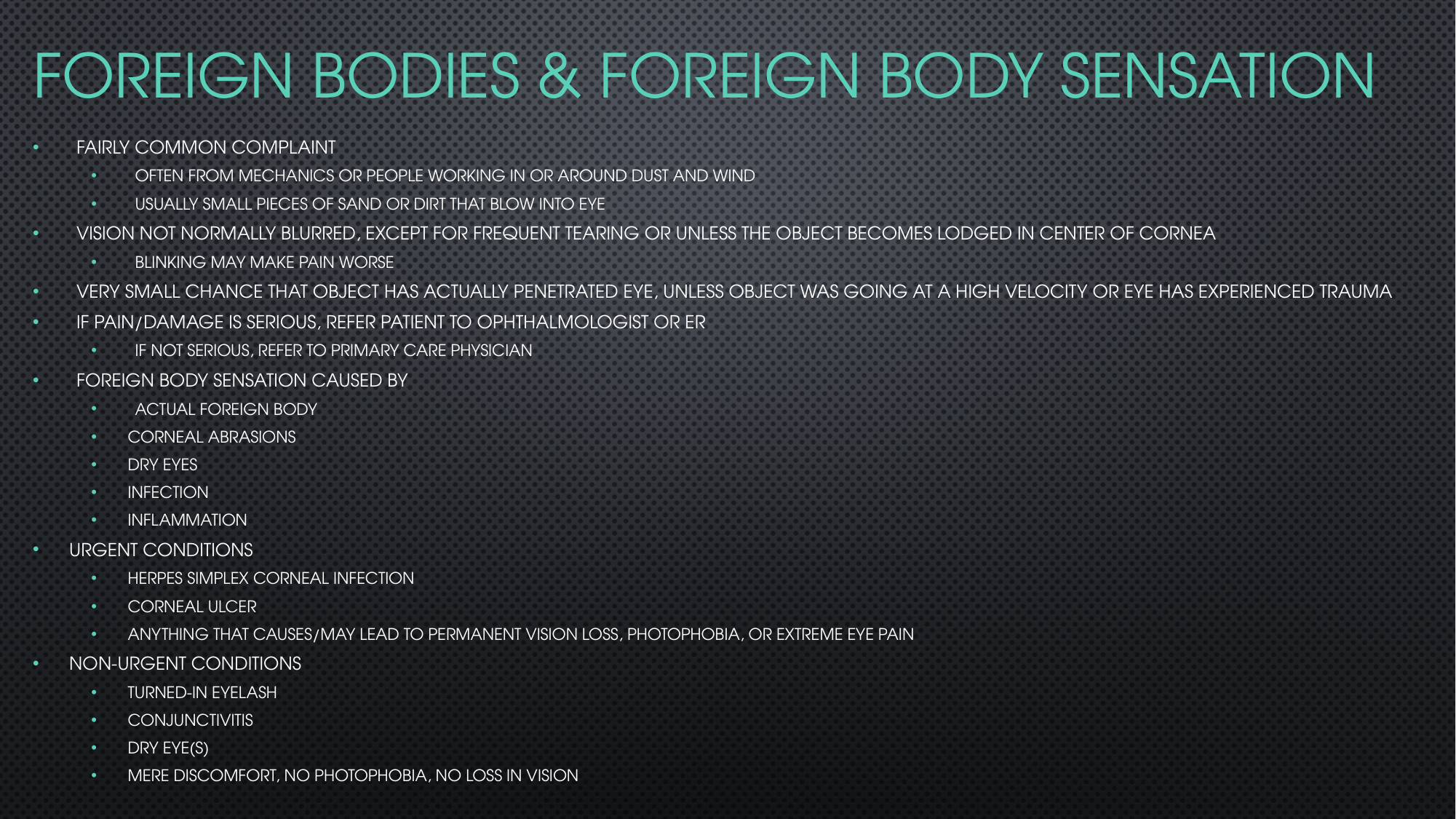

# Foreign Bodies & foreign body Sensation
Fairly common complaint
Often from mechanics or people working in or around dust and wind
Usually small pieces of sand or dirt that blow into eye
Vision not normally blurred, except for frequent tearing or unless the object becomes lodged in center of cornea
Blinking may make pain worse
Very small chance that object has actually penetrated eye, unless object was going at a high velocity or eye has experienced trauma
If pain/damage is serious, refer patient to ophthalmologist or ER
If not serious, refer to Primary Care Physician
Foreign body sensation caused by
Actual foreign body
Corneal abrasions
Dry eyes
Infection
Inflammation
Urgent conditions
Herpes simplex corneal infection
Corneal ulcer
Anything that causes/may lead to permanent vision loss, photophobia, or extreme eye pain
Non-urgent conditions
Turned-in eyelash
Conjunctivitis
Dry eye(s)
Mere discomfort, no photophobia, no loss In vision